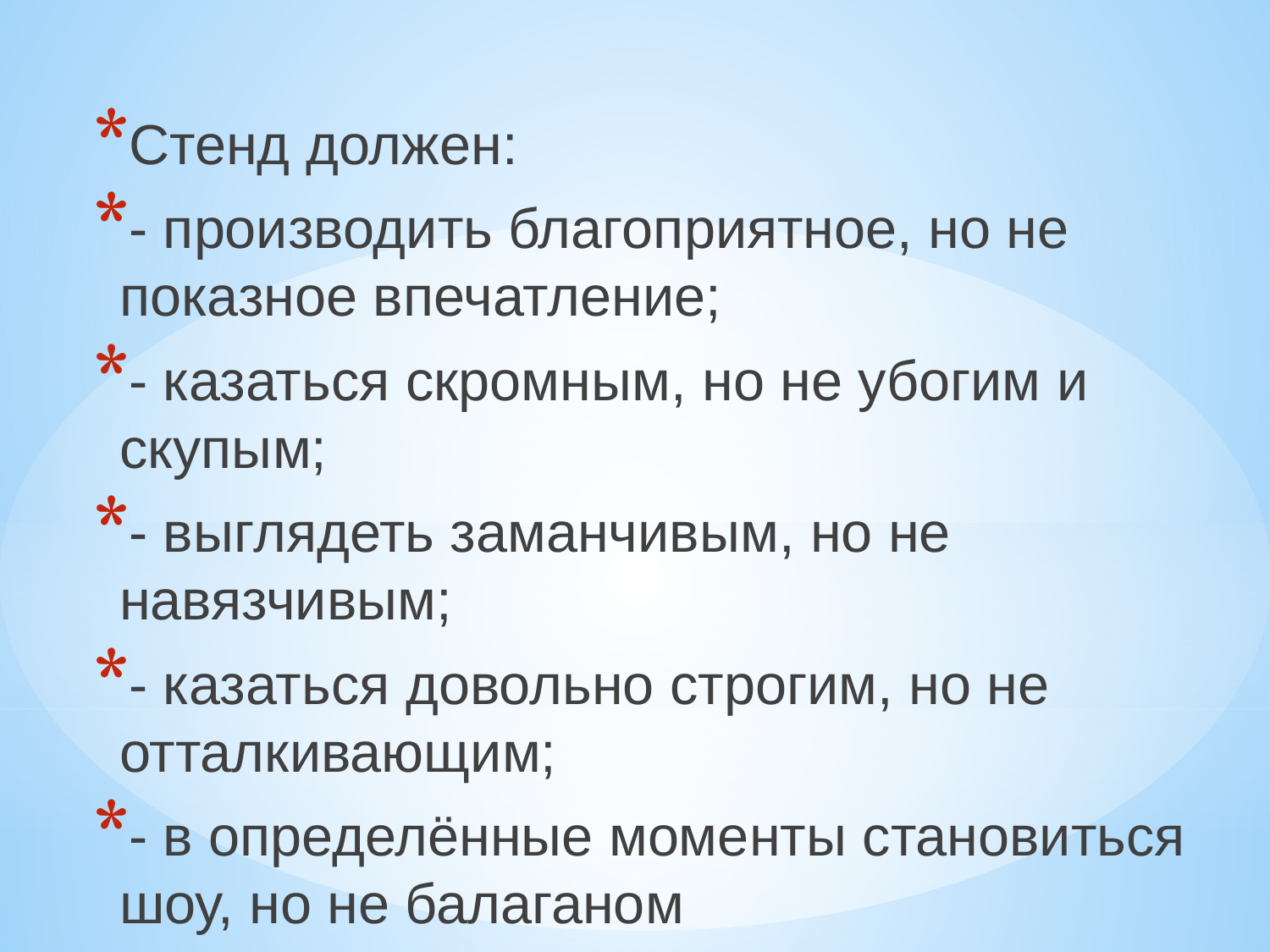

Стенд должен:
- производить благоприятное, но не показное впечатление;
- казаться скромным, но не убогим и скупым;
- выглядеть заманчивым, но не навязчивым;
- казаться довольно строгим, но не отталкивающим;
- в определённые моменты становиться шоу, но не балаганом
#